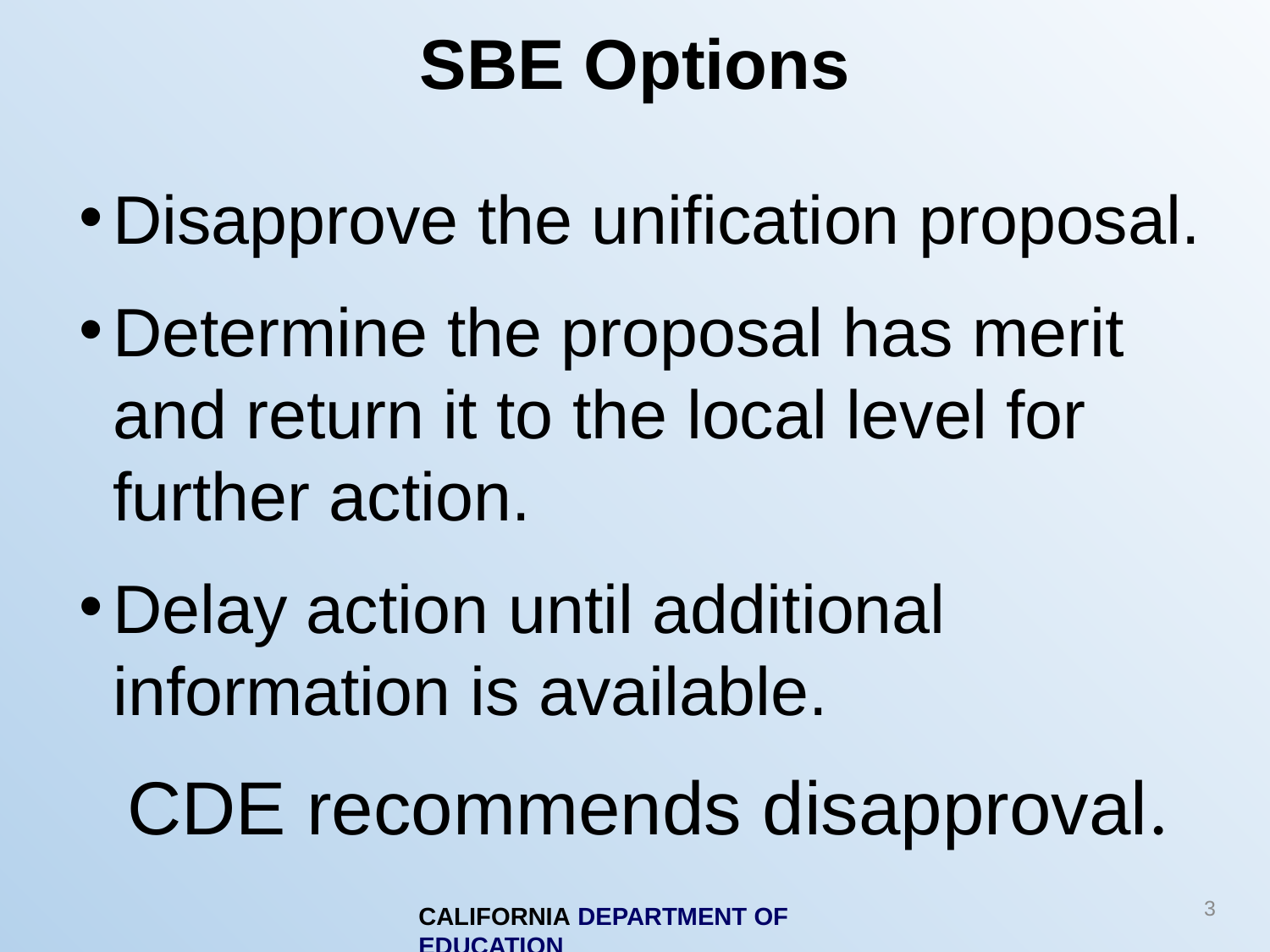

# SBE Options
Disapprove the unification proposal.
Determine the proposal has merit and return it to the local level for further action.
Delay action until additional information is available.
CDE recommends disapproval.
3